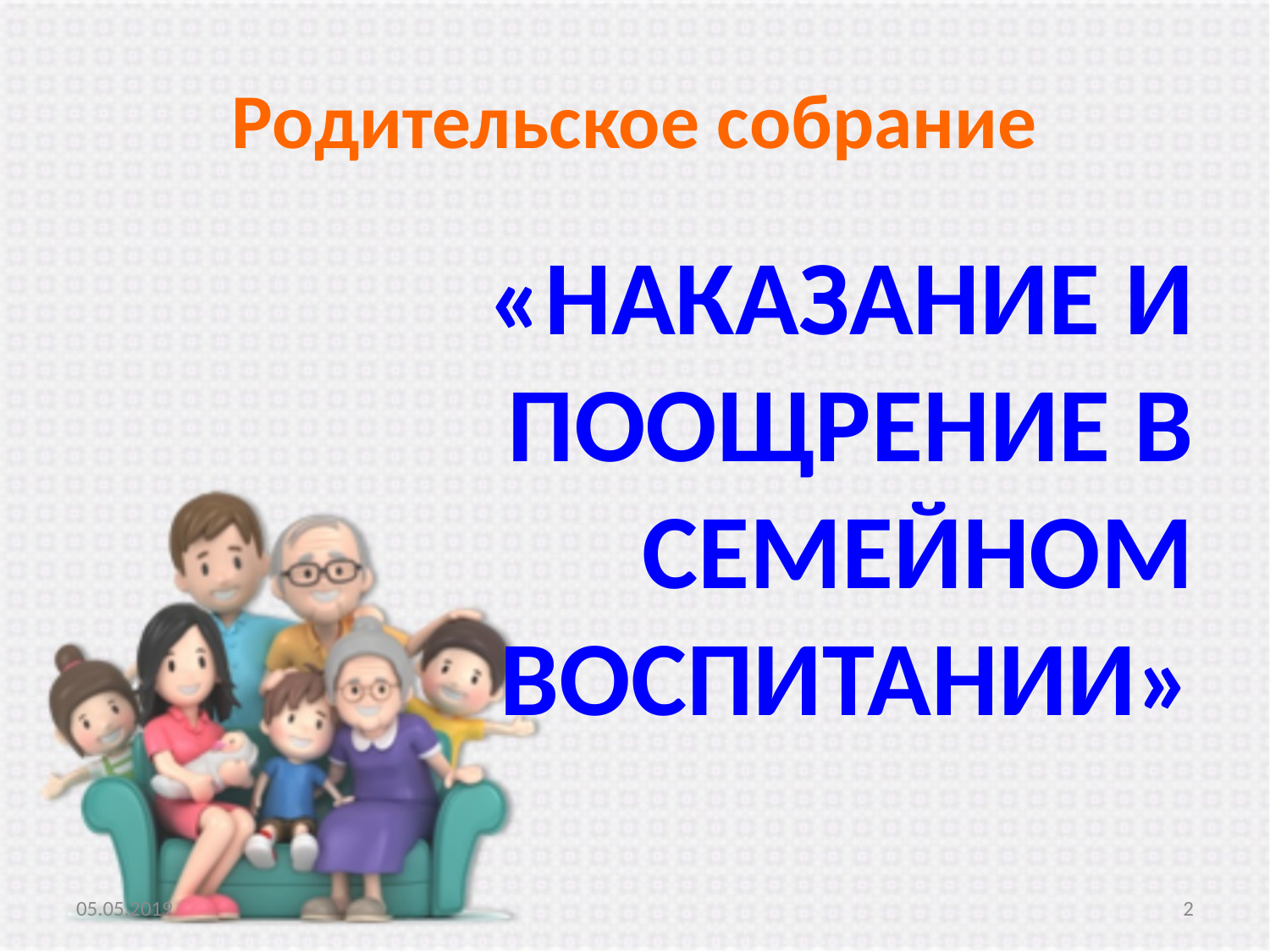

# Родительское собрание
«НАКАЗАНИЕ И ПООЩРЕНИЕ В СЕМЕЙНОМ ВОСПИТАНИИ»

05.05.2019
2